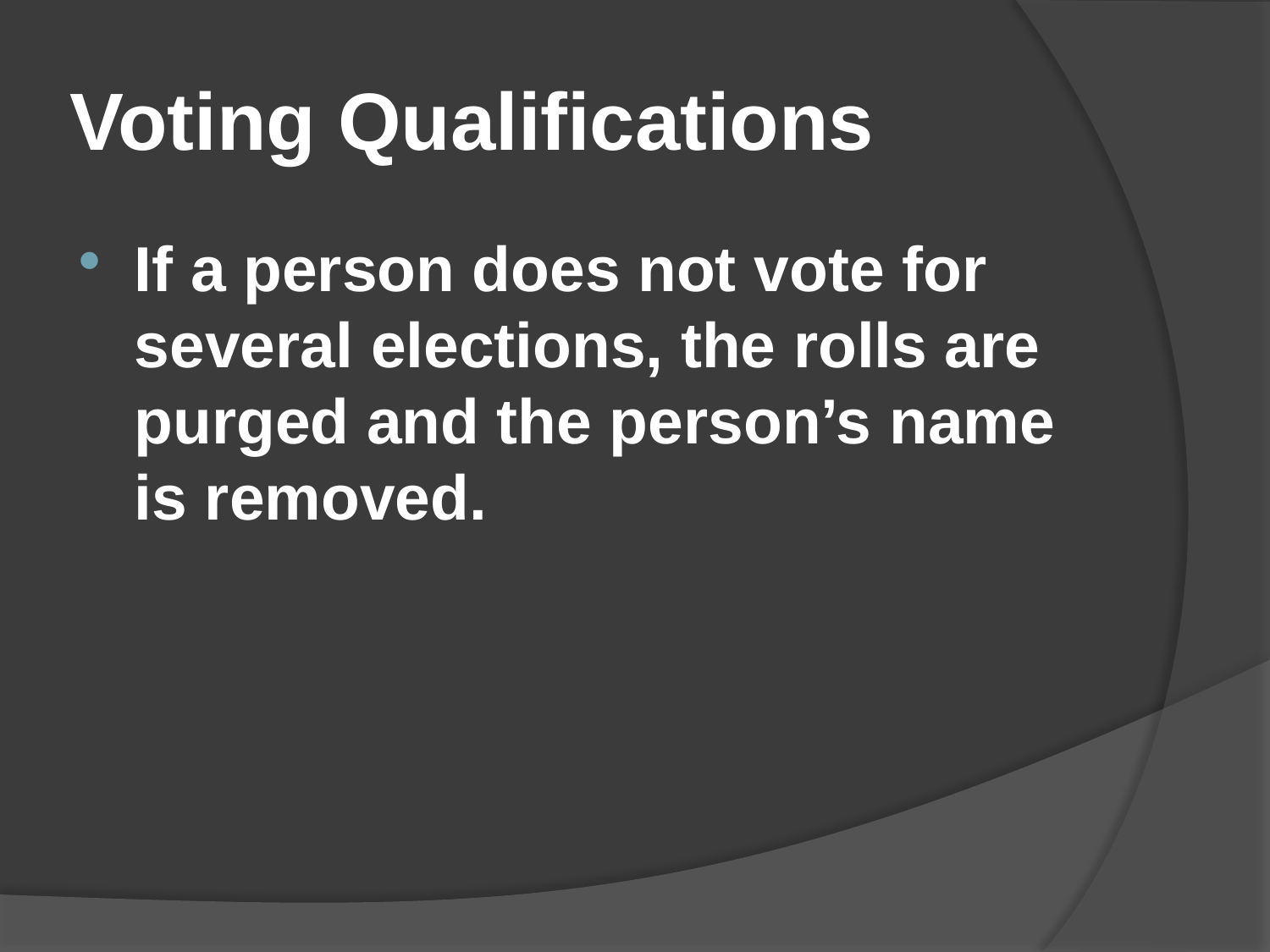

# Voting Qualifications
If a person does not vote for several elections, the rolls are purged and the person’s name is removed.